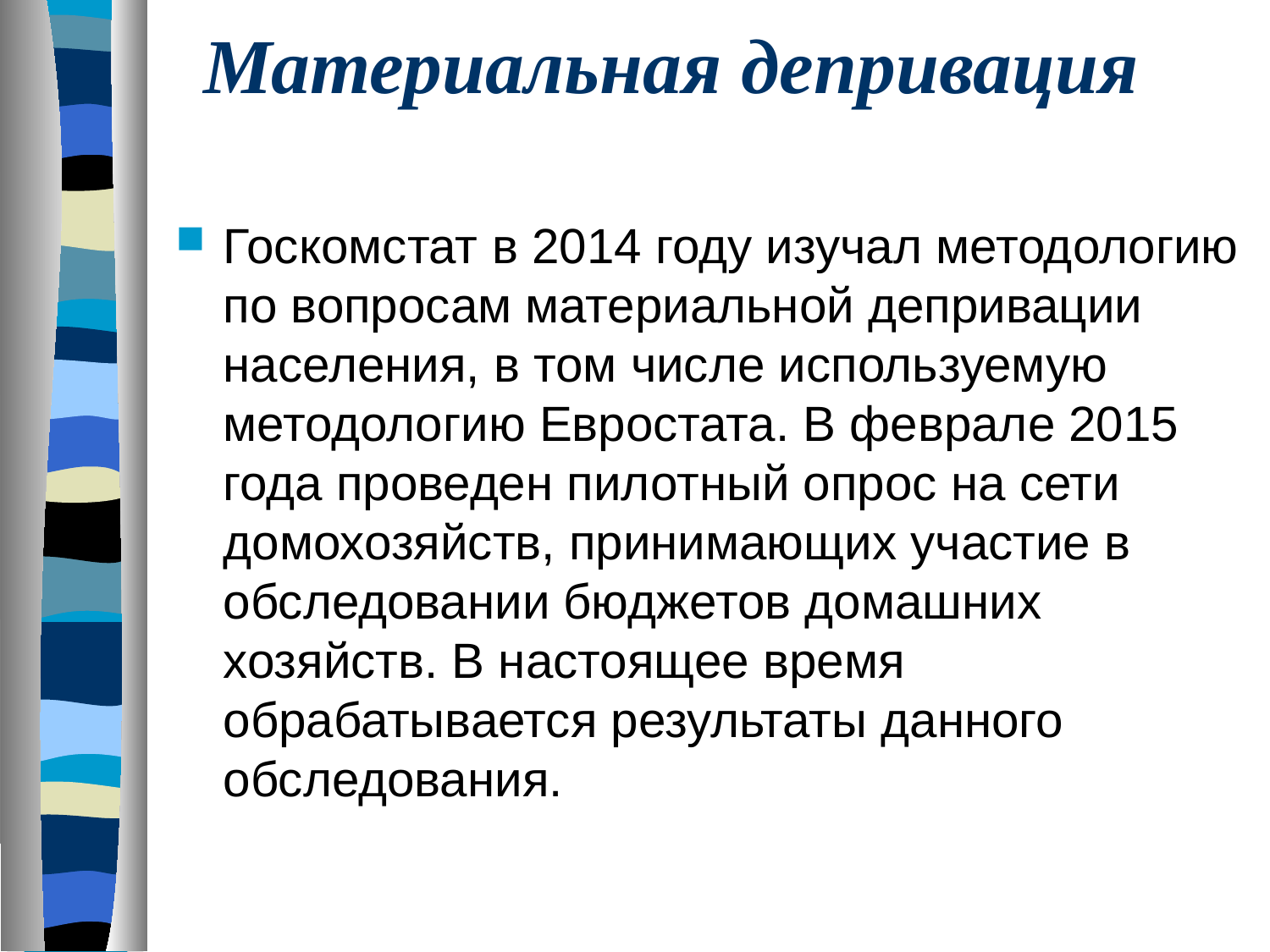

# Материальная депривация
Госкомстат в 2014 году изучал методологию по вопросам материальной депривации населения, в том числе используемую методологию Евростата. В феврале 2015 года проведен пилотный опрос на сети домохозяйств, принимающих участие в обследовании бюджетов домашних хозяйств. В настоящее время обрабатывается результаты данного обследования.